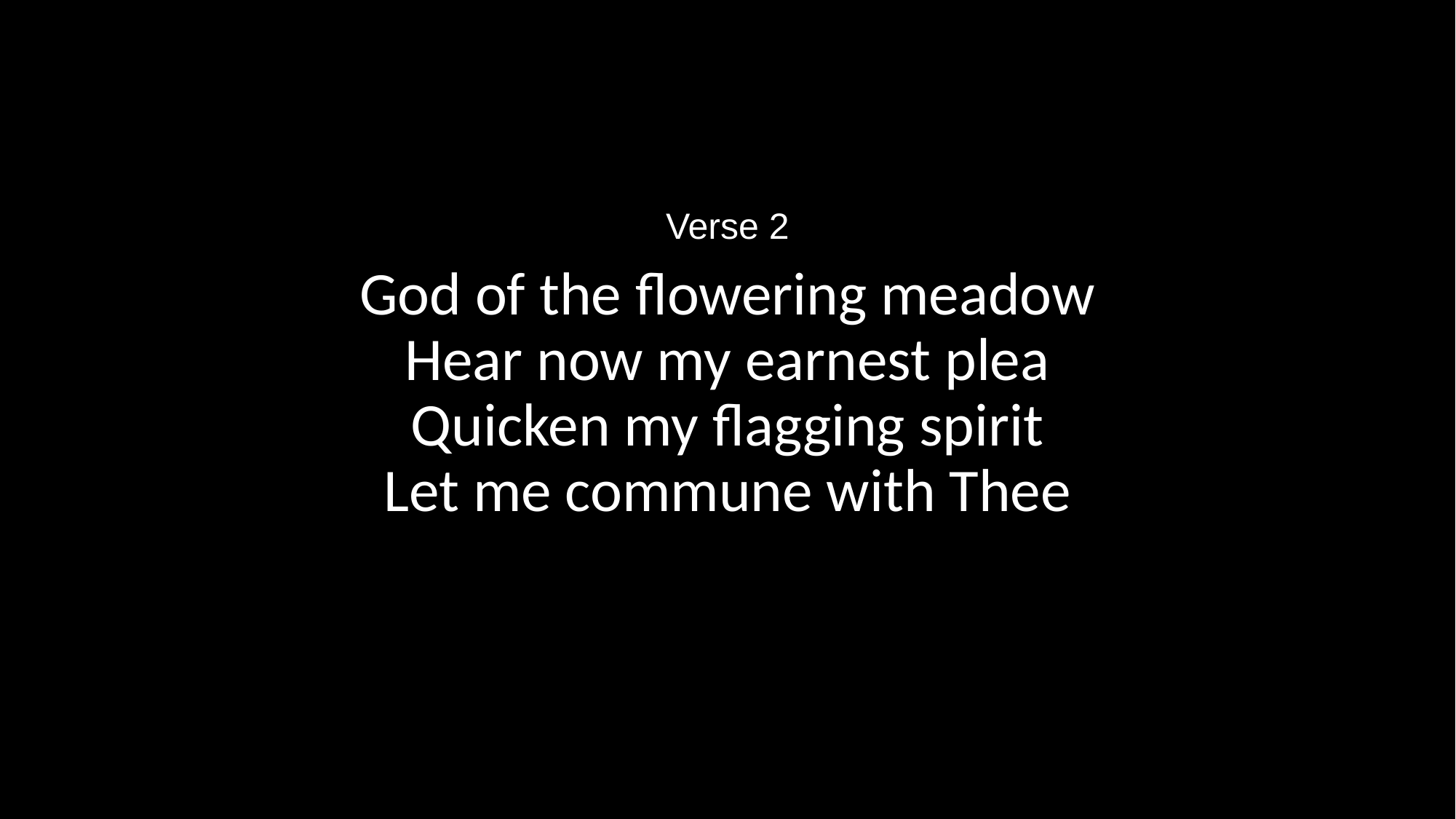

Verse 2
God of the flowering meadow
Hear now my earnest plea
Quicken my flagging spirit
Let me commune with Thee